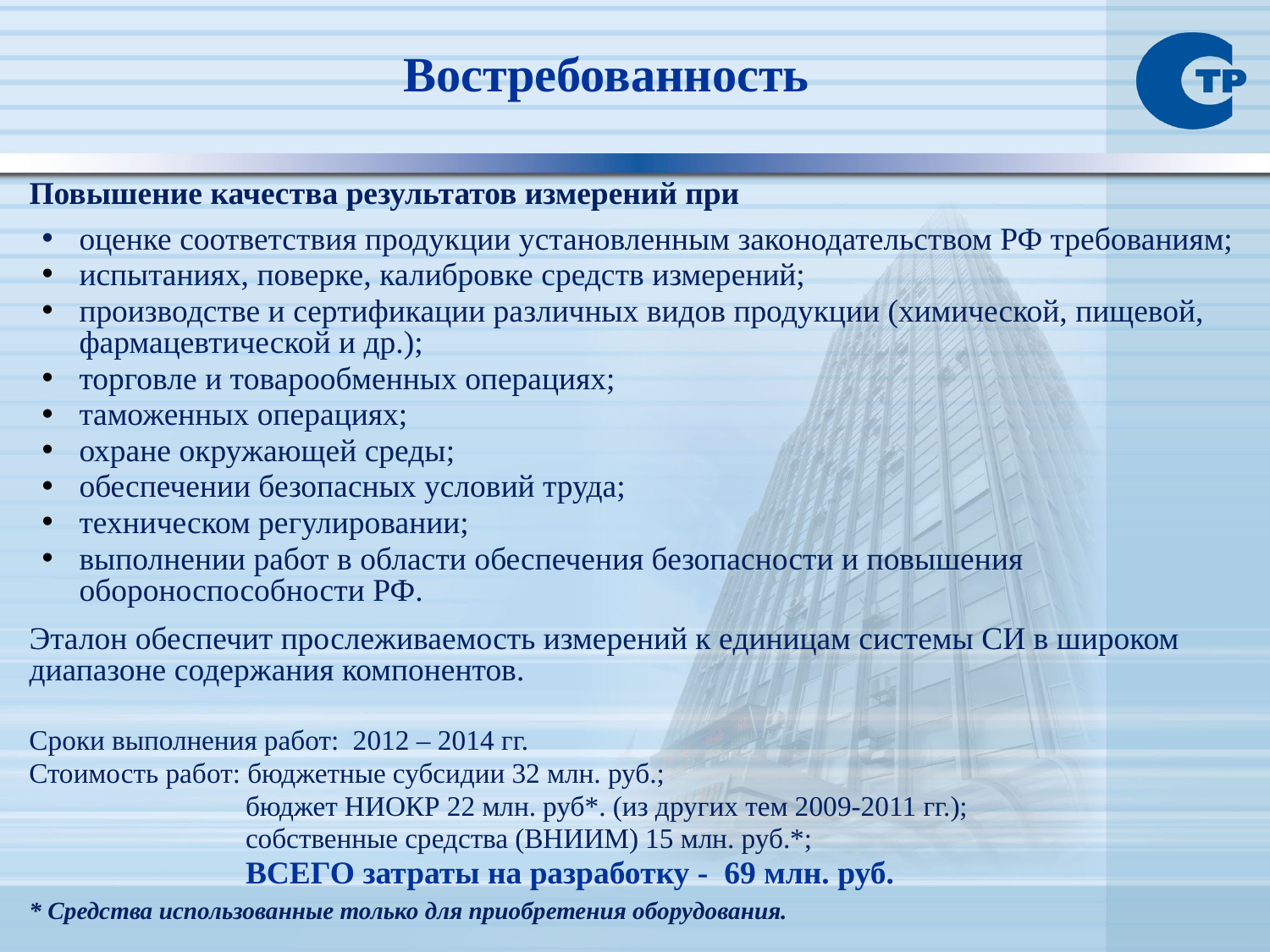

Востребованность
Повышение качества результатов измерений при
оценке соответствия продукции установленным законодательством РФ требованиям;
испытаниях, поверке, калибровке средств измерений;
производстве и сертификации различных видов продукции (химической, пищевой, фармацевтической и др.);
торговле и товарообменных операциях;
таможенных операциях;
охране окружающей среды;
обеспечении безопасных условий труда;
техническом регулировании;
выполнении работ в области обеспечения безопасности и повышения обороноспособности РФ.

Эталон обеспечит прослеживаемость измерений к единицам системы СИ в широком диапазоне содержания компонентов.
Сроки выполнения работ:  2012 – 2014 гг.
Стоимость работ: бюджетные субсидии 32 млн. руб.;
                               бюджет НИОКР 22 млн. руб*. (из других тем 2009-2011 гг.);
                               собственные средства (ВНИИМ) 15 млн. руб.*;
                               ВСЕГО затраты на разработку -  69 млн. руб.
* Средства использованные только для приобретения оборудования.